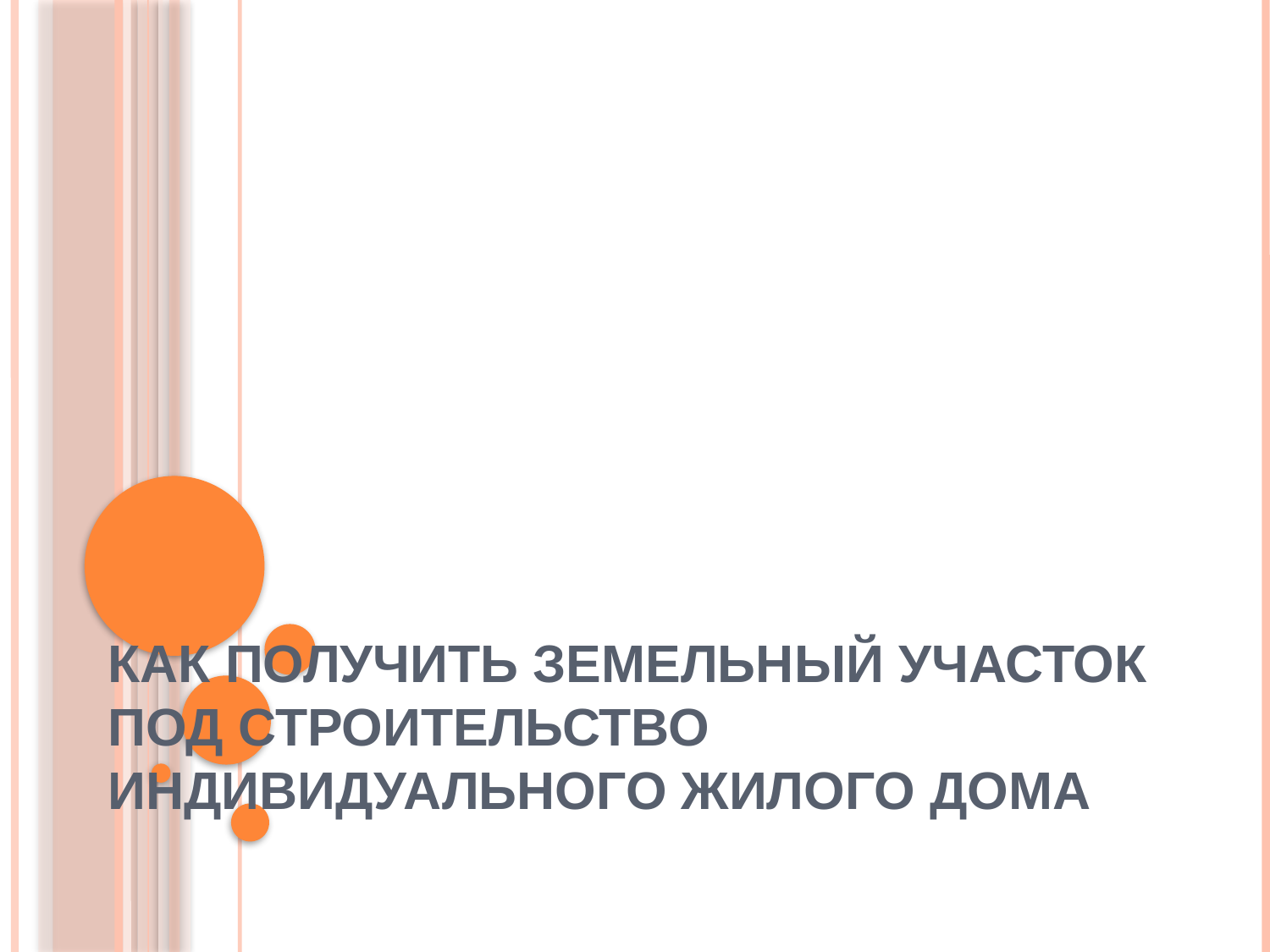

# Как получить земельный участок под строительство индивидуального жилого дома